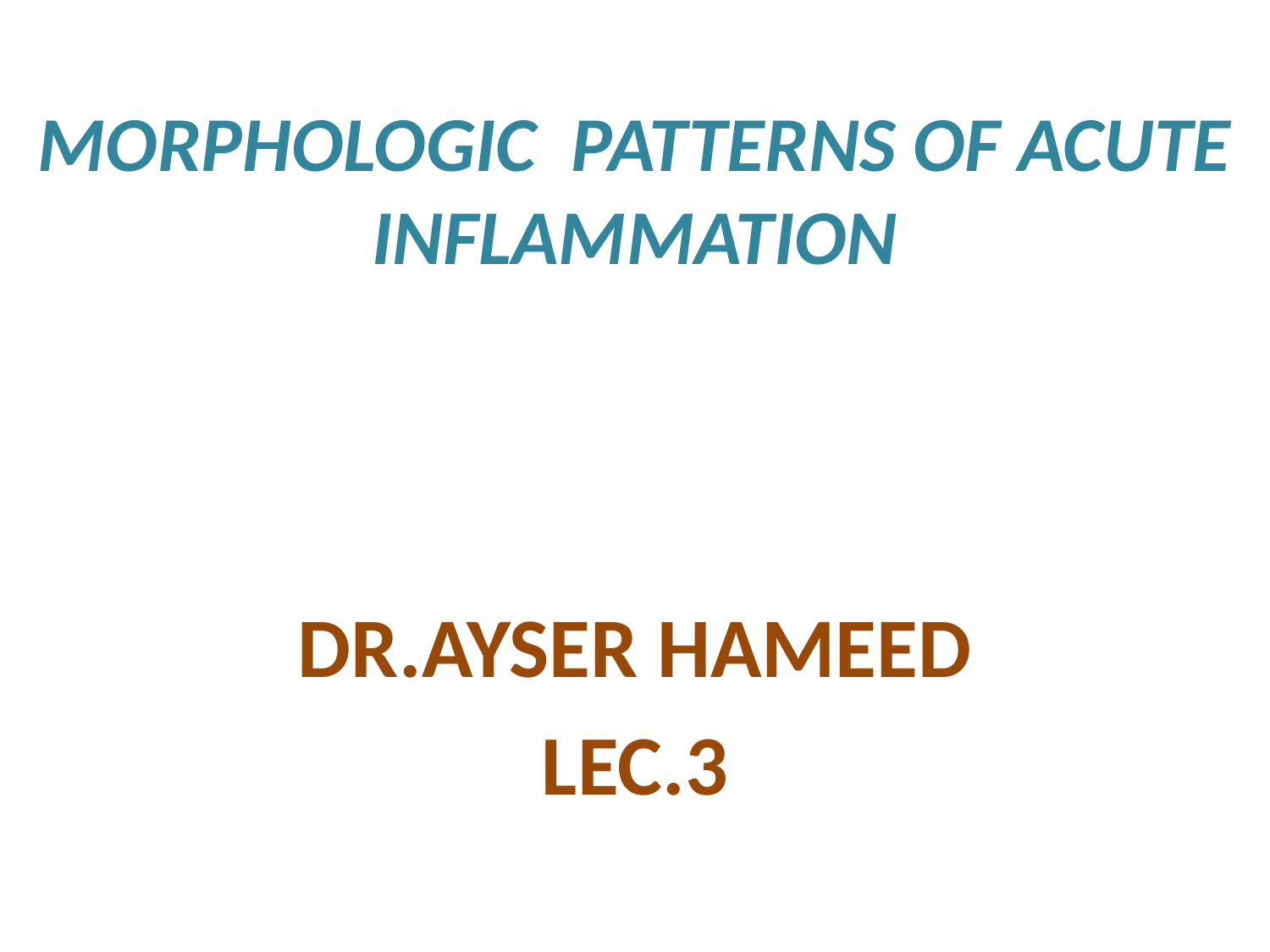

# MORPHOLOGIC  PATTERNS OF ACUTE INFLAMMATION
DR.AYSER HAMEED
LEC.3